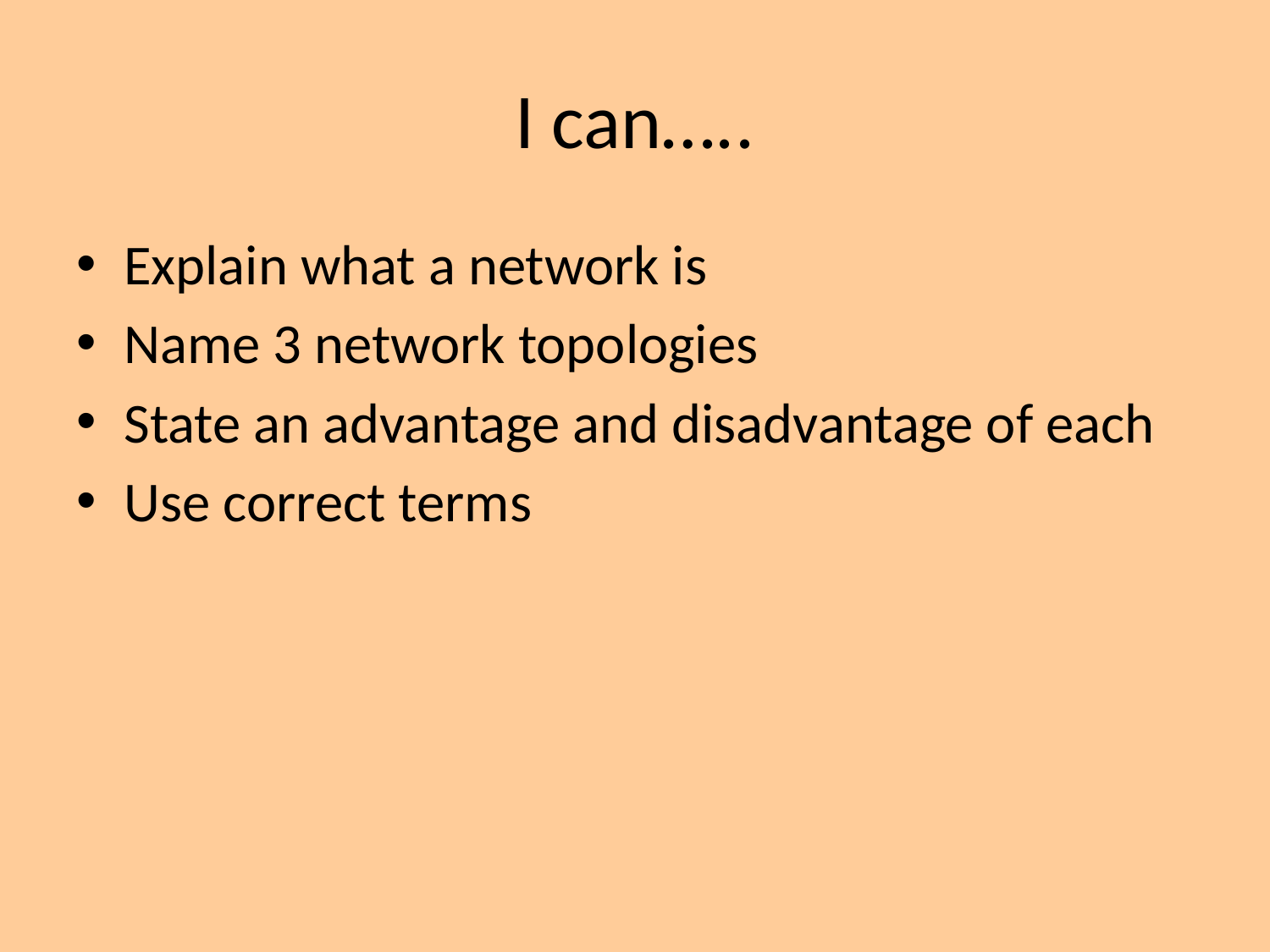

# I can…..
Explain what a network is
Name 3 network topologies
State an advantage and disadvantage of each
Use correct terms